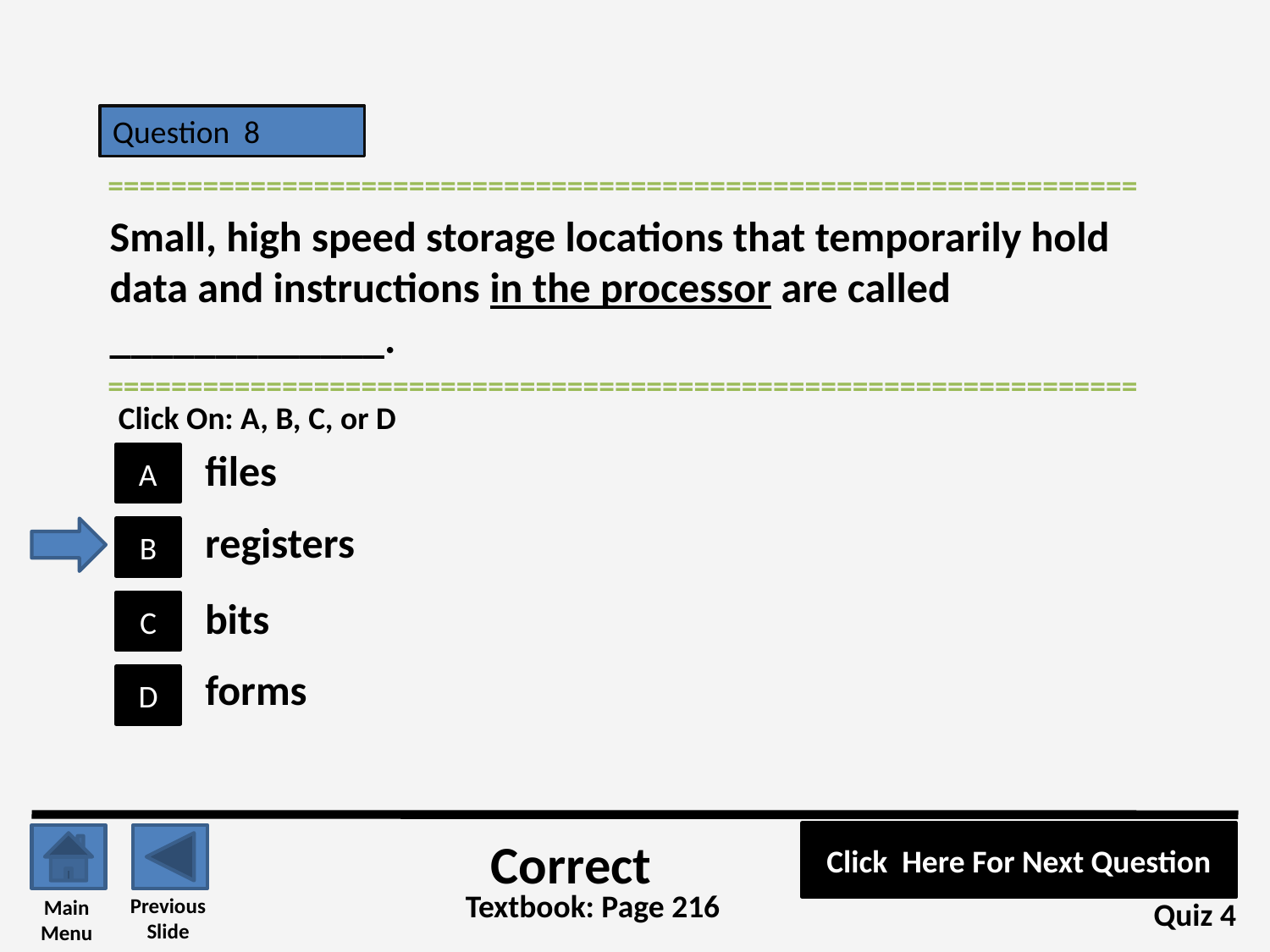

Question  8
=================================================================
Small, high speed storage locations that temporarily hold data and instructions in the processor are called _____________.
=================================================================
Click On: A, B, C, or D
files
A
registers

B
bits
C
forms
D
Click  Here For Next Question

Correct
Textbook: Page 216
Previous
Slide
Main
Menu
Quiz 4